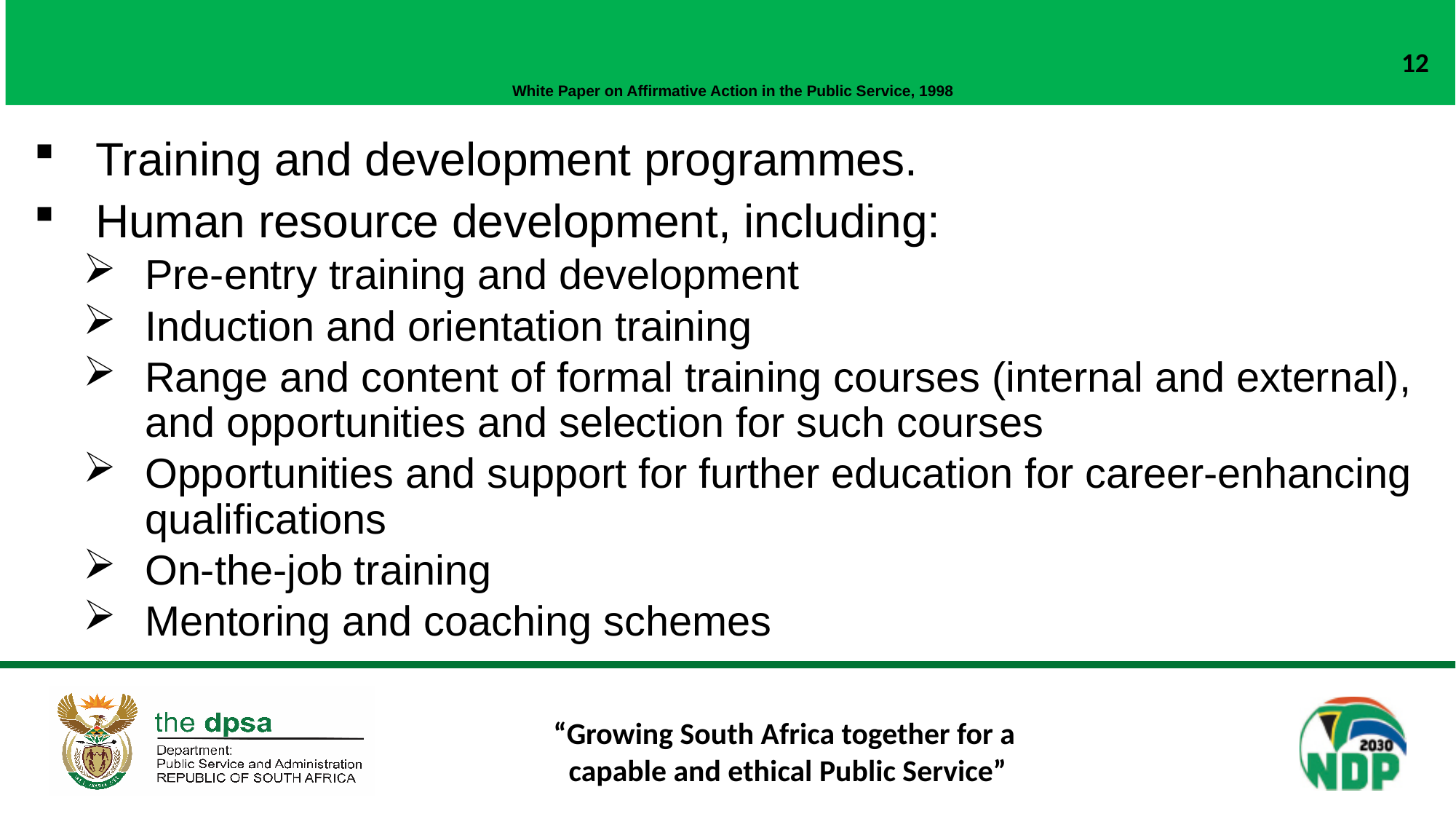

# White Paper on Affirmative Action in the Public Service, 1998
12
Training and development programmes.
Human resource development, including:
Pre-entry training and development
Induction and orientation training
Range and content of formal training courses (internal and external), and opportunities and selection for such courses
Opportunities and support for further education for career-enhancing qualifications
On-the-job training
Mentoring and coaching schemes